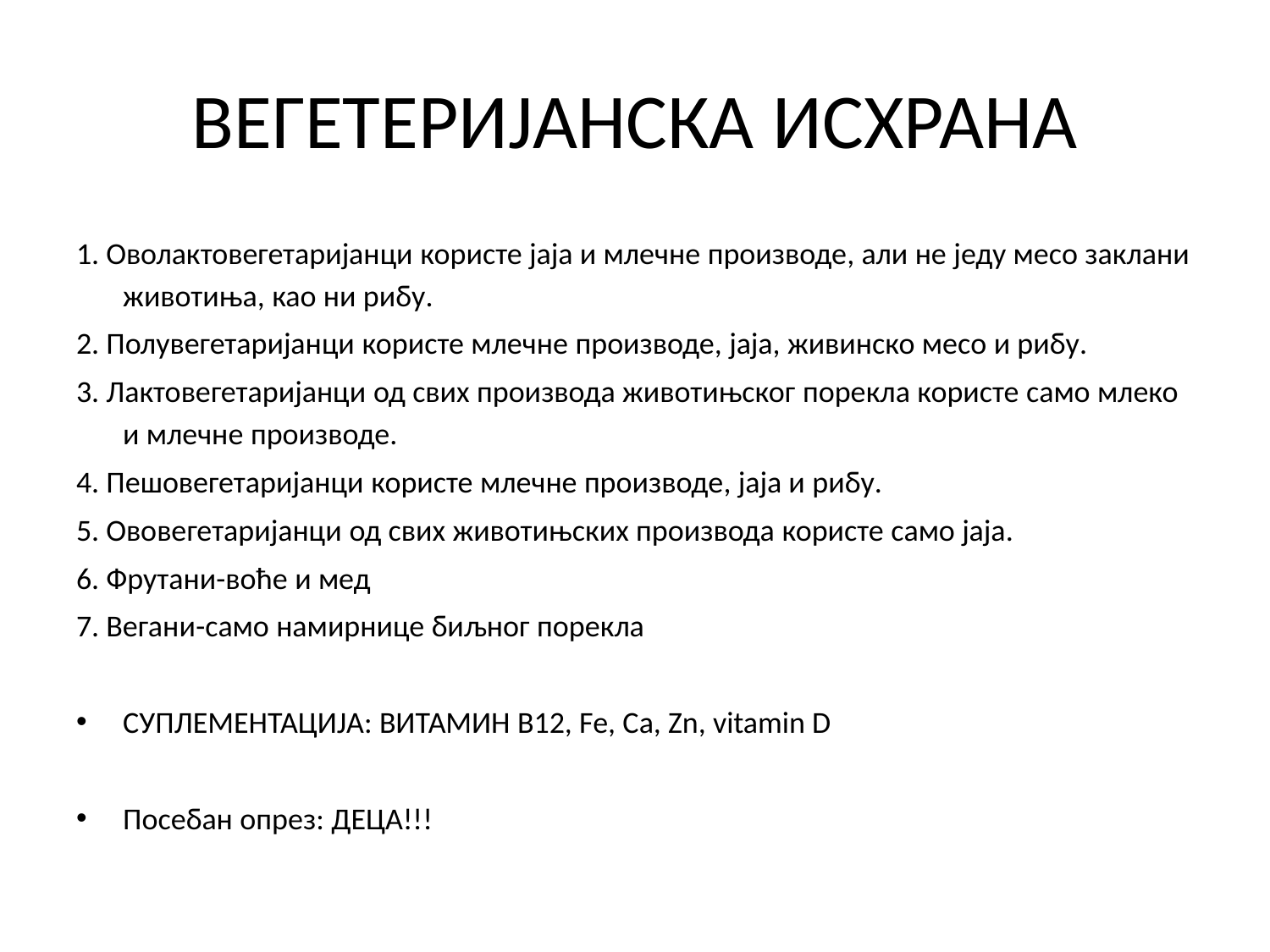

# ВЕГЕТЕРИЈАНСКА ИСХРАНА
1. Оволактовегетаријанци користе јаја и млечне производе, али не једу месо заклани животиња, као ни рибу.
2. Полувегетаријанци користе млечне производе, јаја, живинско месо и рибу.
3. Лактовегетаријанци од свих производа животињског порекла користе само млеко и млечне производе.
4. Пешовегетаријанци користе млечне производе, јаја и рибу.
5. Ововегетаријанци од свих животињских производа користе само јаја.
6. Фрутани-воће и мед
7. Вегани-само намирнице биљног порекла

СУПЛЕМЕНТАЦИЈА: ВИТАМИН B12, Fe, Ca, Zn, vitamin D

Посебан oпрeз: ДЕЦА!!!